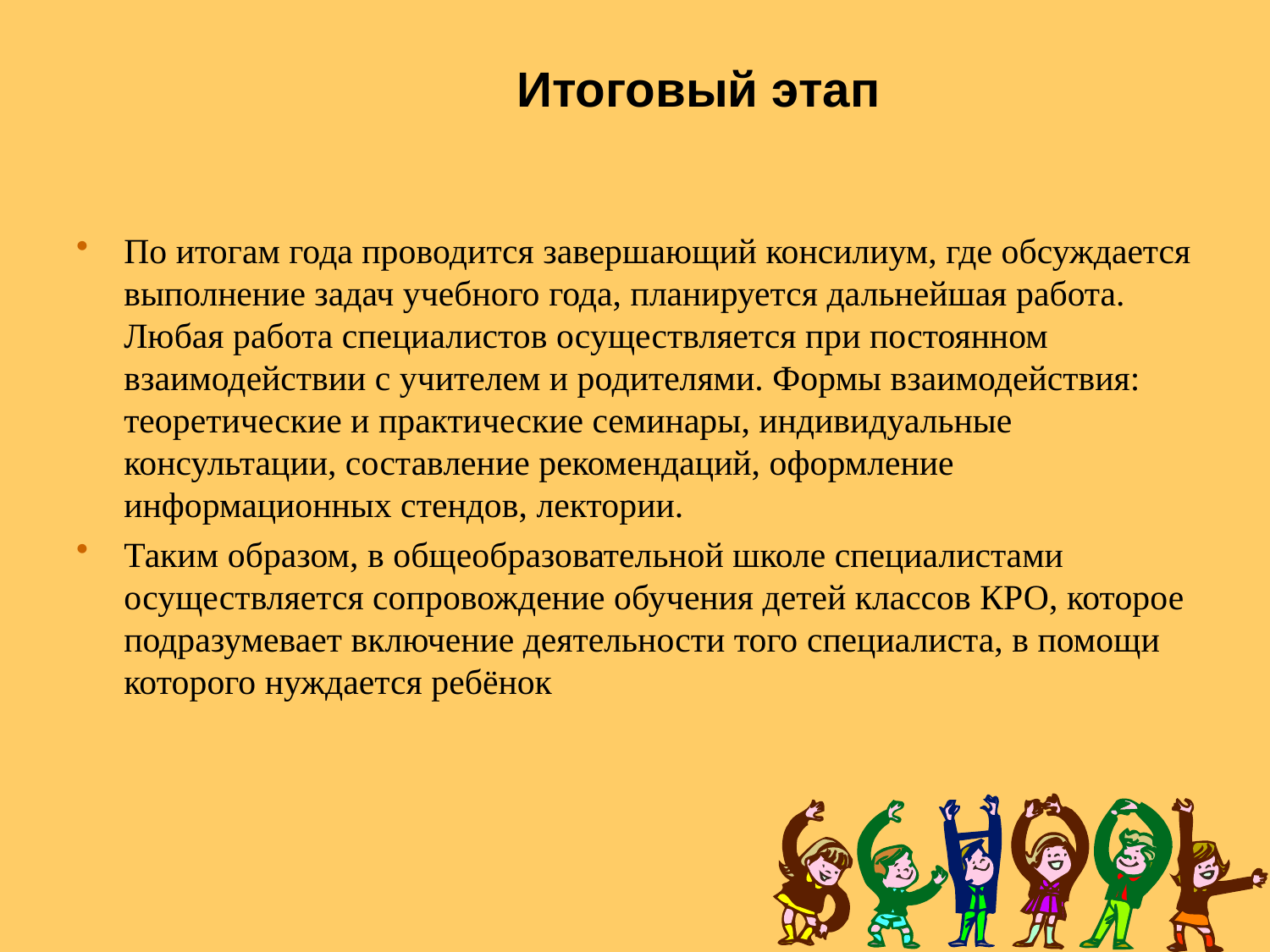

# Итоговый этап
По итогам года проводится завершающий консилиум, где обсуждается выполнение задач учебного года, планируется дальнейшая работа. Любая работа специалистов осуществляется при постоянном взаимодействии с учителем и родителями. Формы взаимодействия: теоретические и практические семинары, индивидуальные консультации, составление рекомендаций, оформление информационных стендов, лектории.
Таким образом, в общеобразовательной школе специалистами осуществляется сопровождение обучения детей классов КРО, которое подразумевает включение деятельности того специалиста, в помощи которого нуждается ребёнок